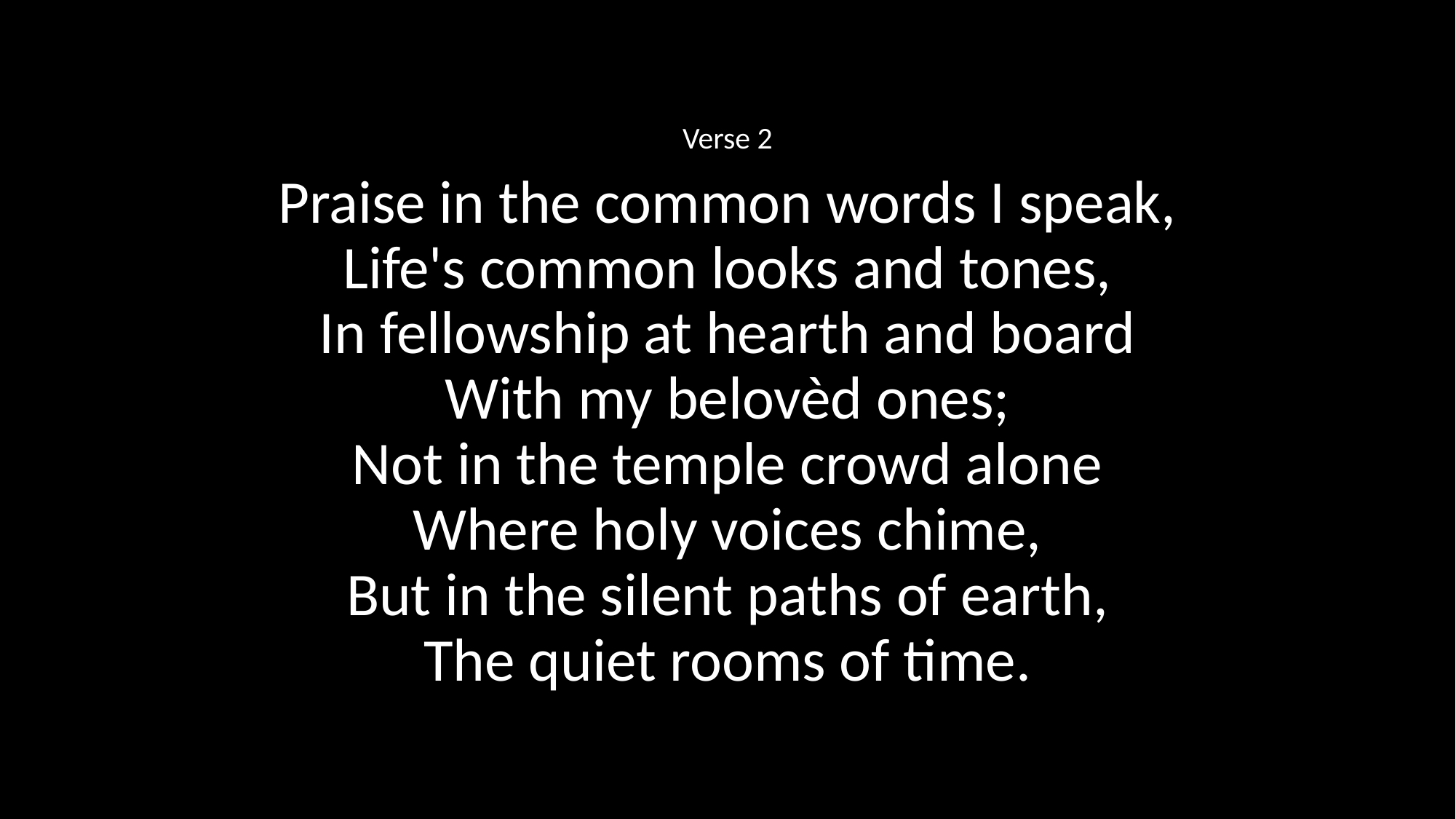

Verse 2
Praise in the common words I speak,
Life's common looks and tones,
In fellowship at hearth and board
With my belovèd ones;
Not in the temple crowd alone
Where holy voices chime,
But in the silent paths of earth,
The quiet rooms of time.